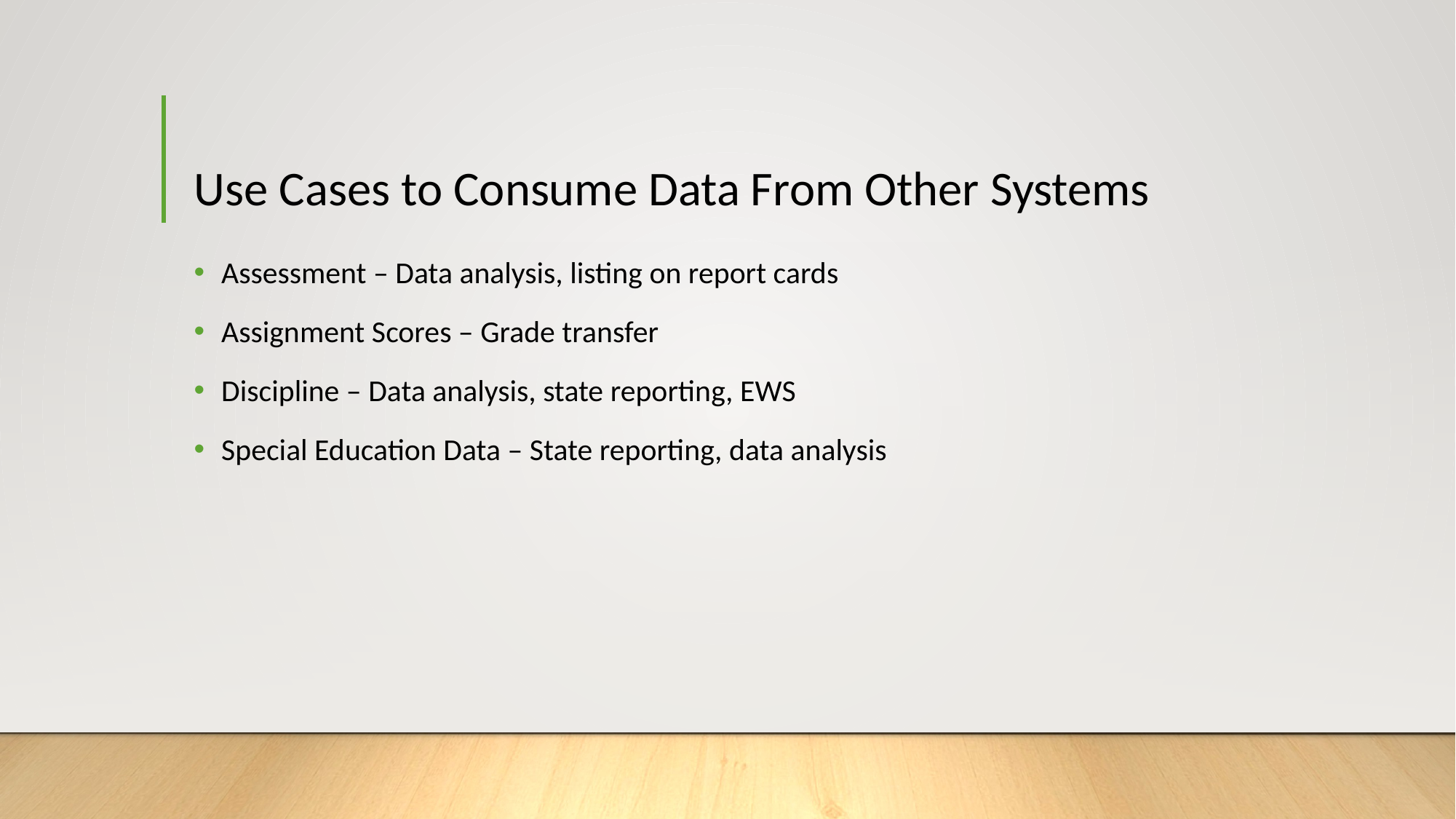

# Use Cases to Consume Data From Other Systems
Assessment – Data analysis, listing on report cards
Assignment Scores – Grade transfer
Discipline – Data analysis, state reporting, EWS
Special Education Data – State reporting, data analysis